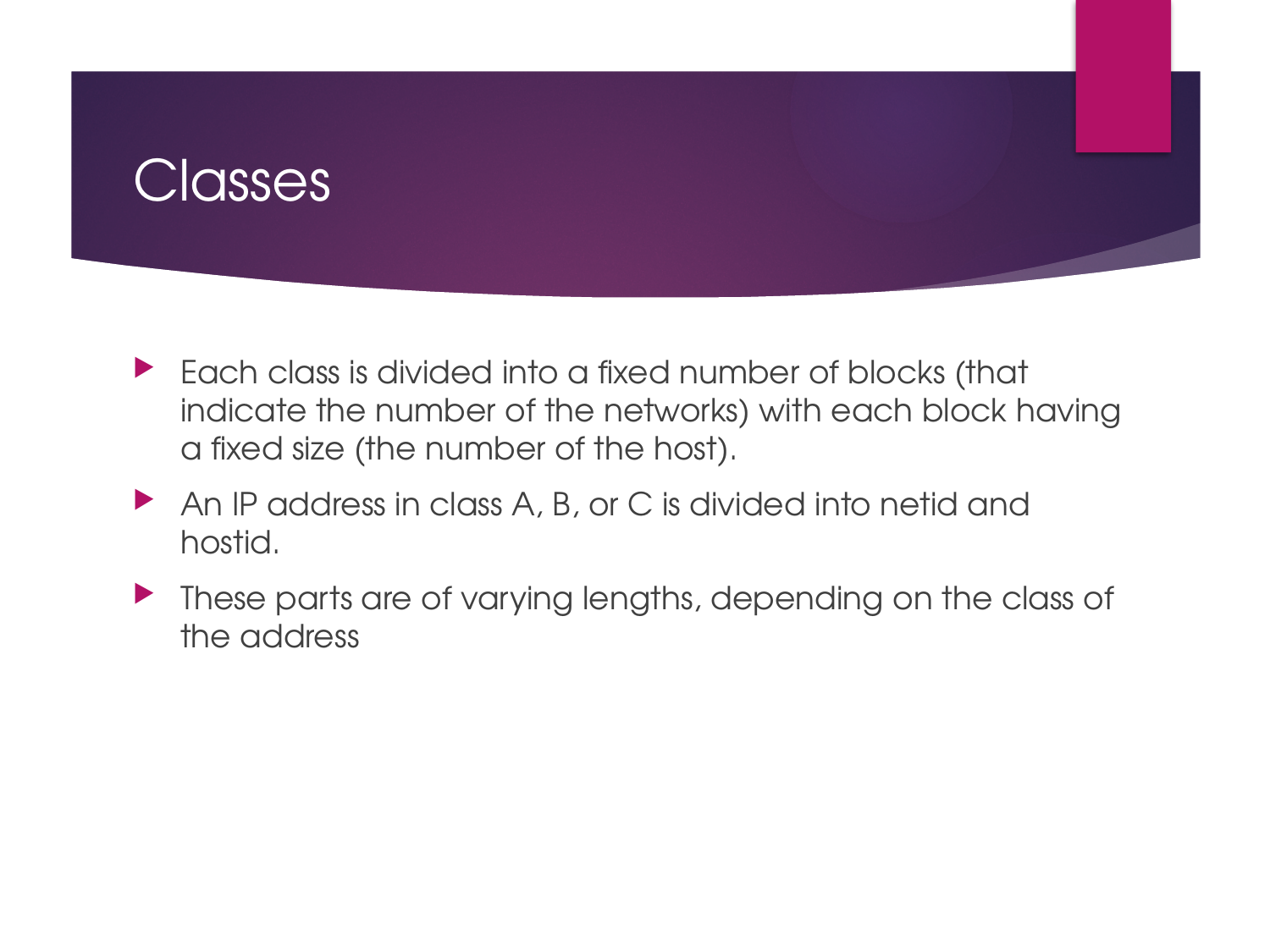

# Classes
Each class is divided into a fixed number of blocks (that  indicate the number of the networks) with each block having a fixed size (the number of the host).
An IP address in class A, B, or C is divided into netid and hostid.
These parts are of varying lengths, depending on the class of the address